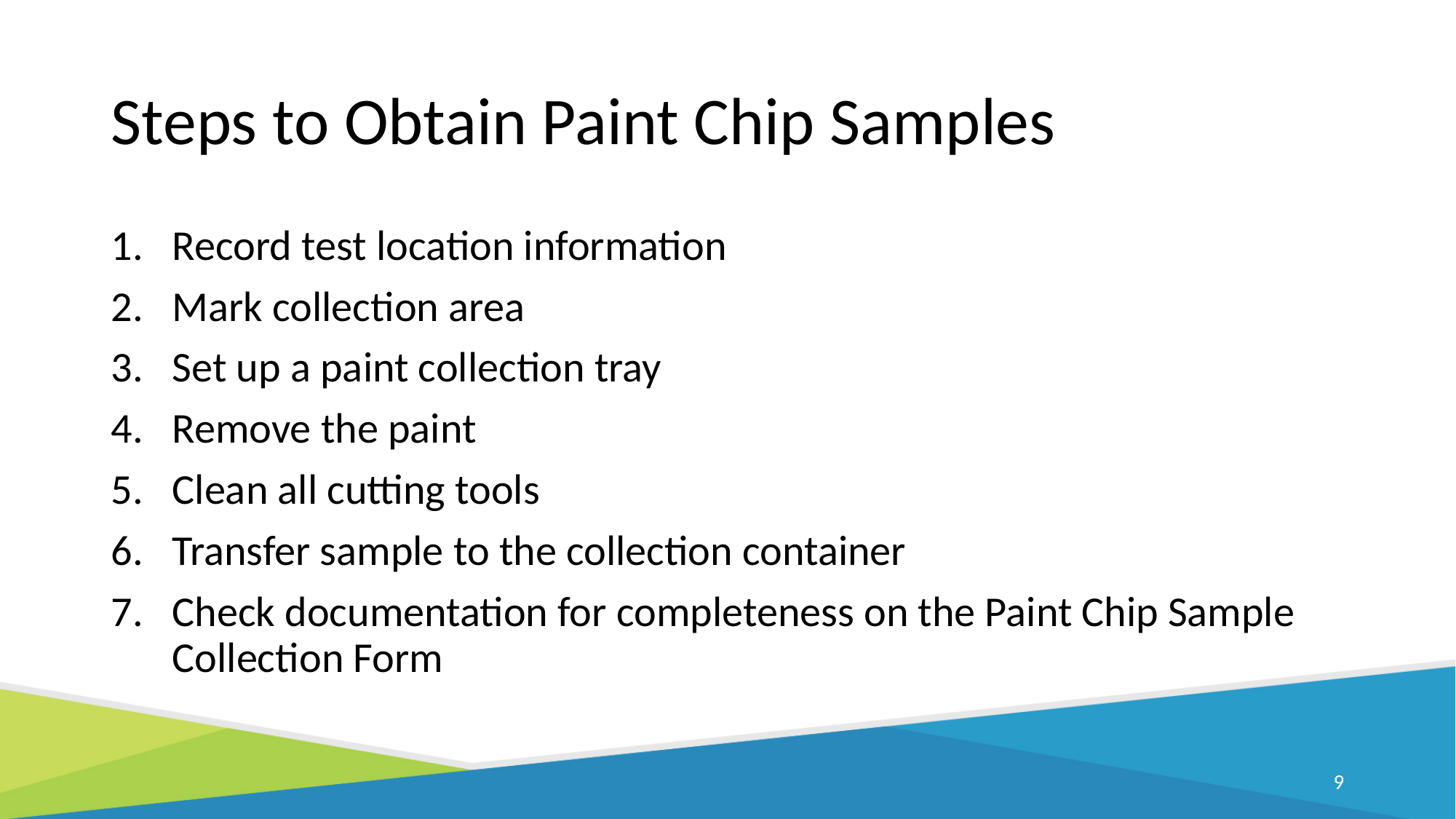

# Steps to Obtain Paint Chip Samples
Record test location information
Mark collection area
Set up a paint collection tray
Remove the paint
Clean all cutting tools
Transfer sample to the collection container
Check documentation for completeness on the Paint Chip Sample Collection Form
9